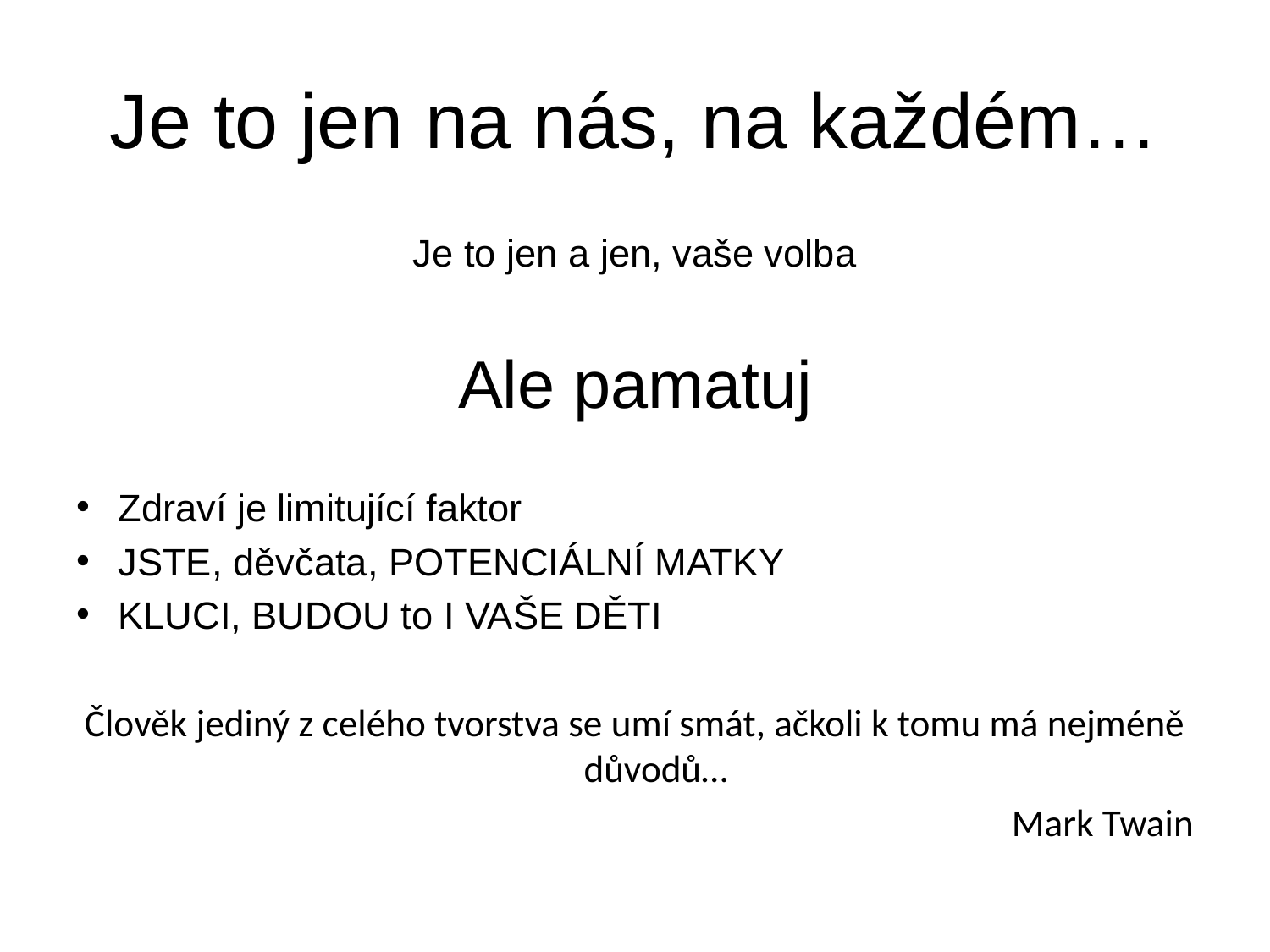

# Je to jen na nás, na každém…
Je to jen a jen, vaše volba

Ale pamatuj

Zdraví je limitující faktor
JSTE, děvčata, POTENCIÁLNÍ MATKY
KLUCI, BUDOU to I VAŠE DĚTI

Člověk jediný z celého tvorstva se umí smát, ačkoli k tomu má nejméně důvodů…
Mark Twain